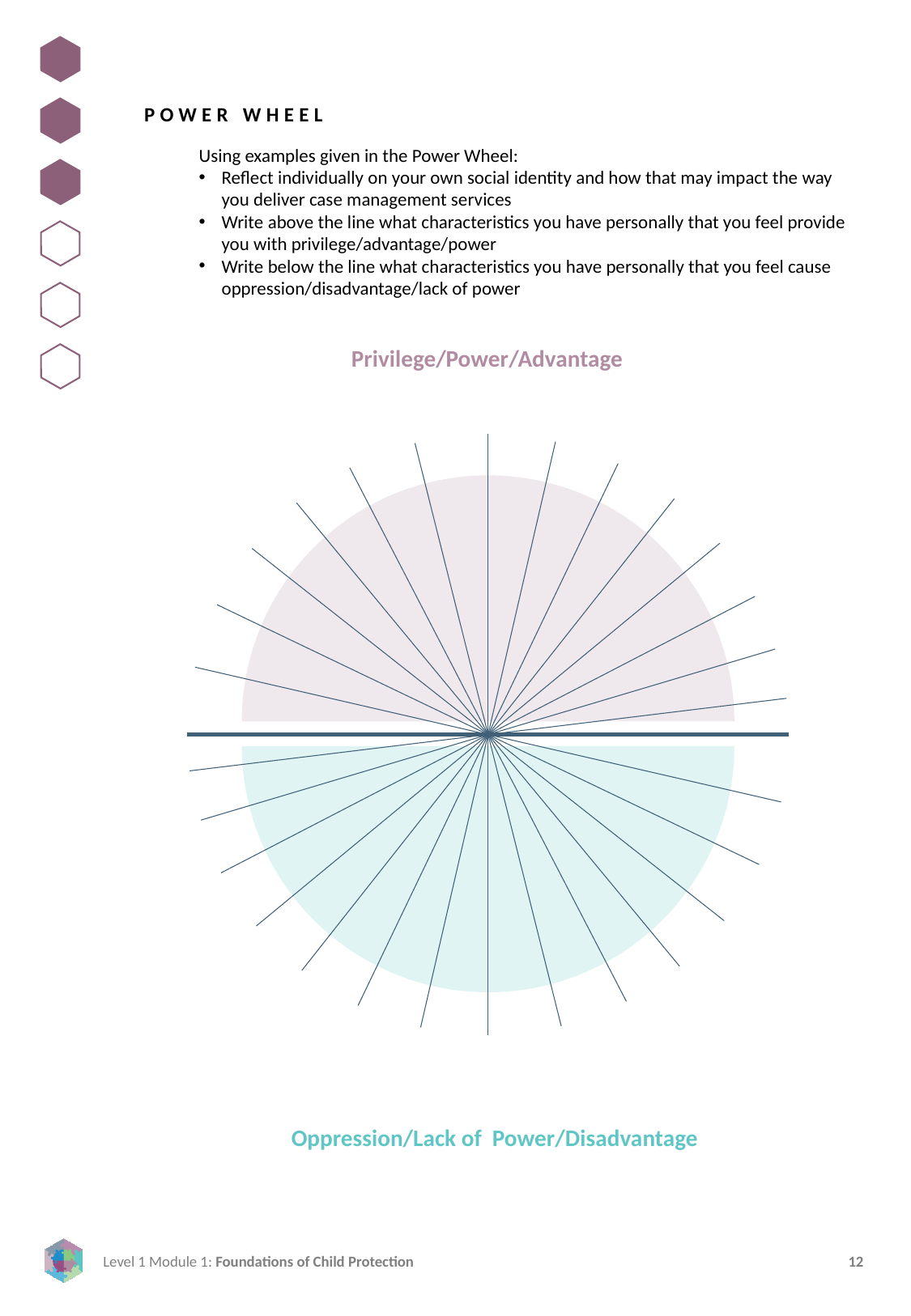

POWER WHEEL

Using examples given in the Power Wheel:
Reflect individually on your own social identity and how that may impact the way you deliver case management services
Write above the line what characteristics you have personally that you feel provide you with privilege/advantage/power
Write below the line what characteristics you have personally that you feel cause oppression/disadvantage/lack of power

Privilege/Power/Advantage

Oppression/Lack of  Power/Disadvantage